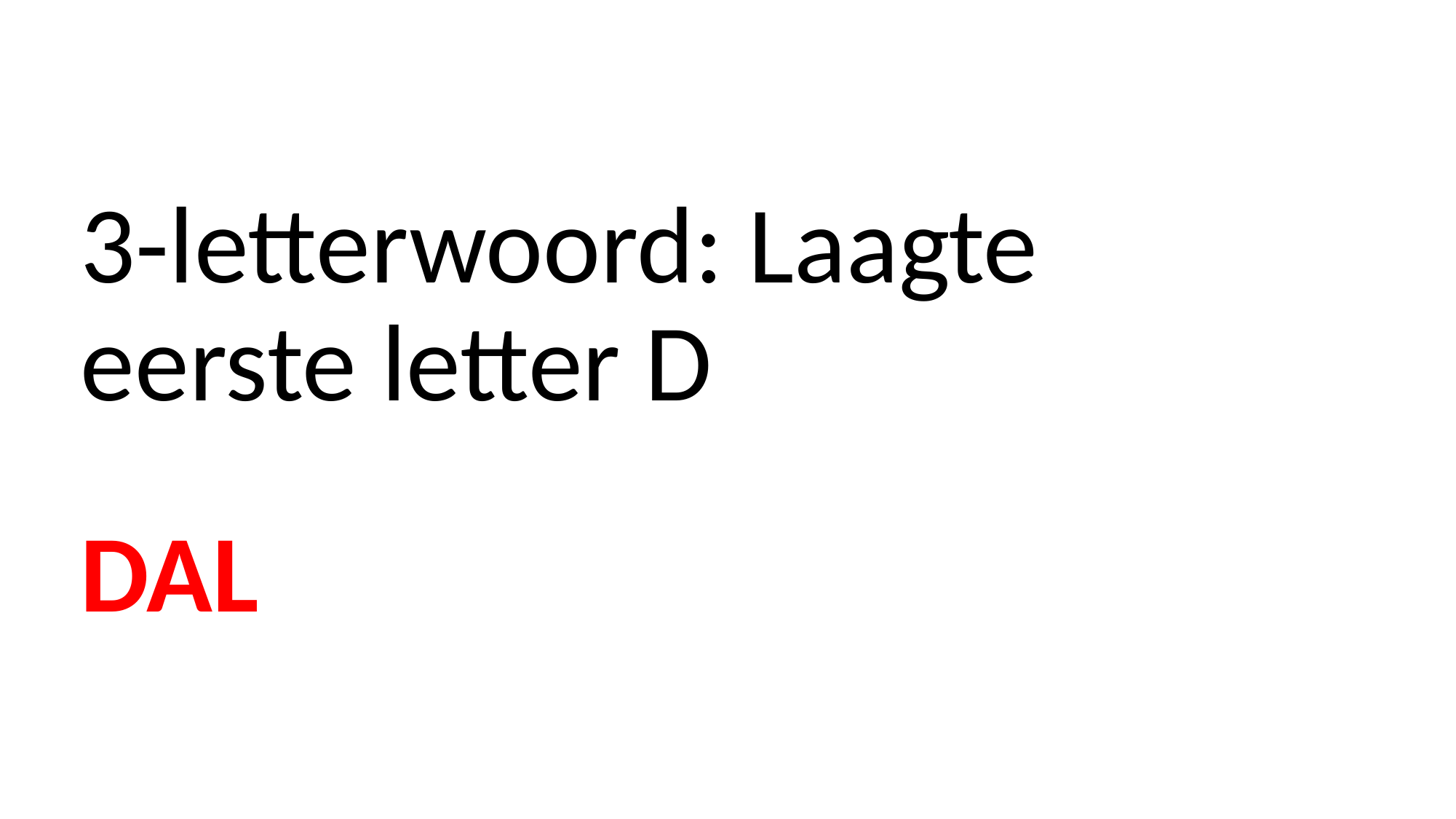

# 3-letterwoord: Laagte eerste letter D
DAL